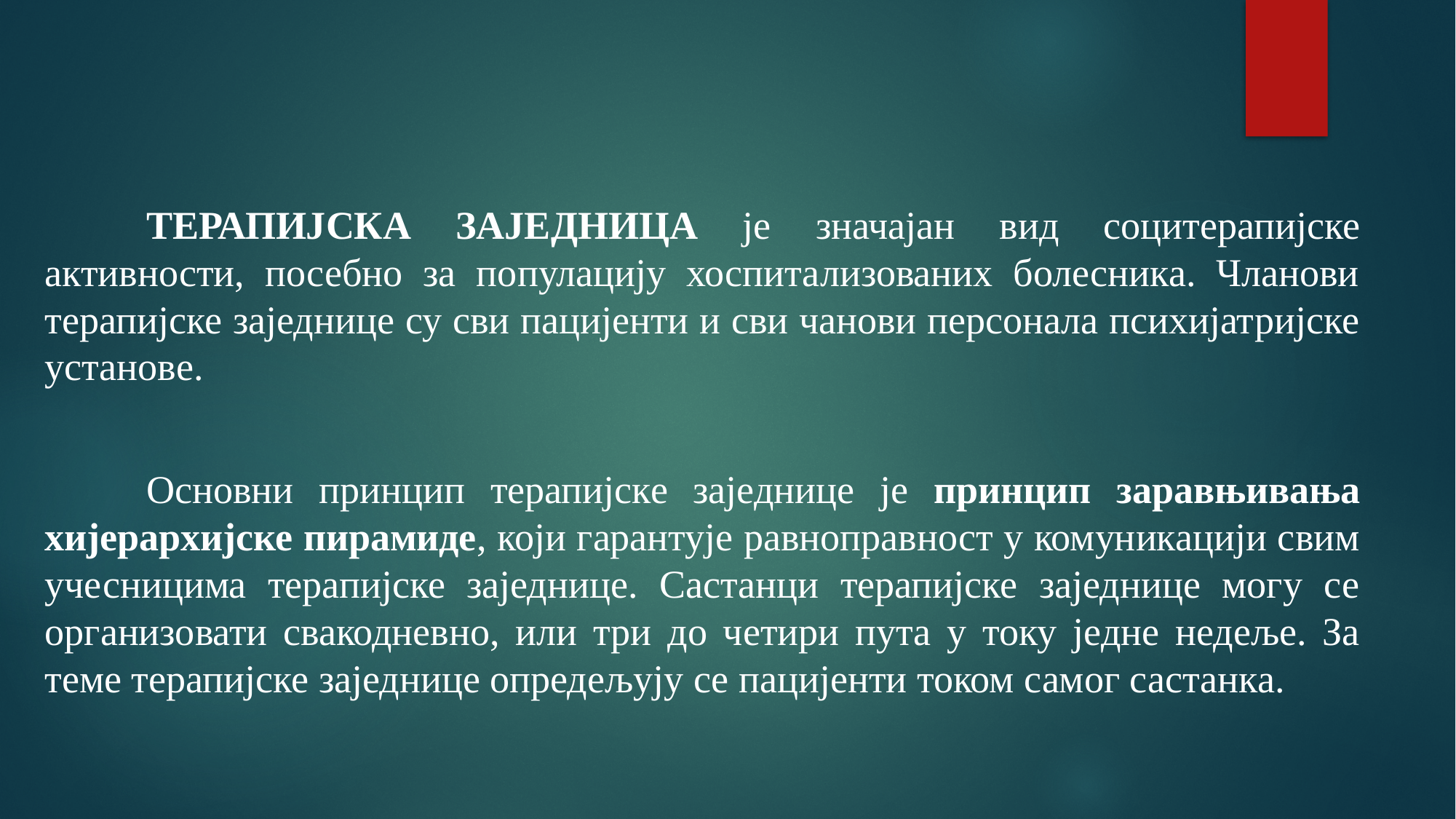

ТЕРАПИЈСКА ЗАЈЕДНИЦА је значајан вид социтерапијске активности, посебно за популацију хоспитализованих болесника. Чланови терапијске заједнице су сви пацијенти и сви чанови персонала психијатријске установе.

	Основни принцип терапијске заједнице је принцип заравњивања хијерархијске пирамиде, који гарантује равноправност у комуникацији свим учесницима терапијске заједнице. Састанци терапијске заједнице могу се организовати свакодневно, или три до четири пута у току једне недеље. За теме терапијске заједнице опредељују се пацијенти током самог састанка.